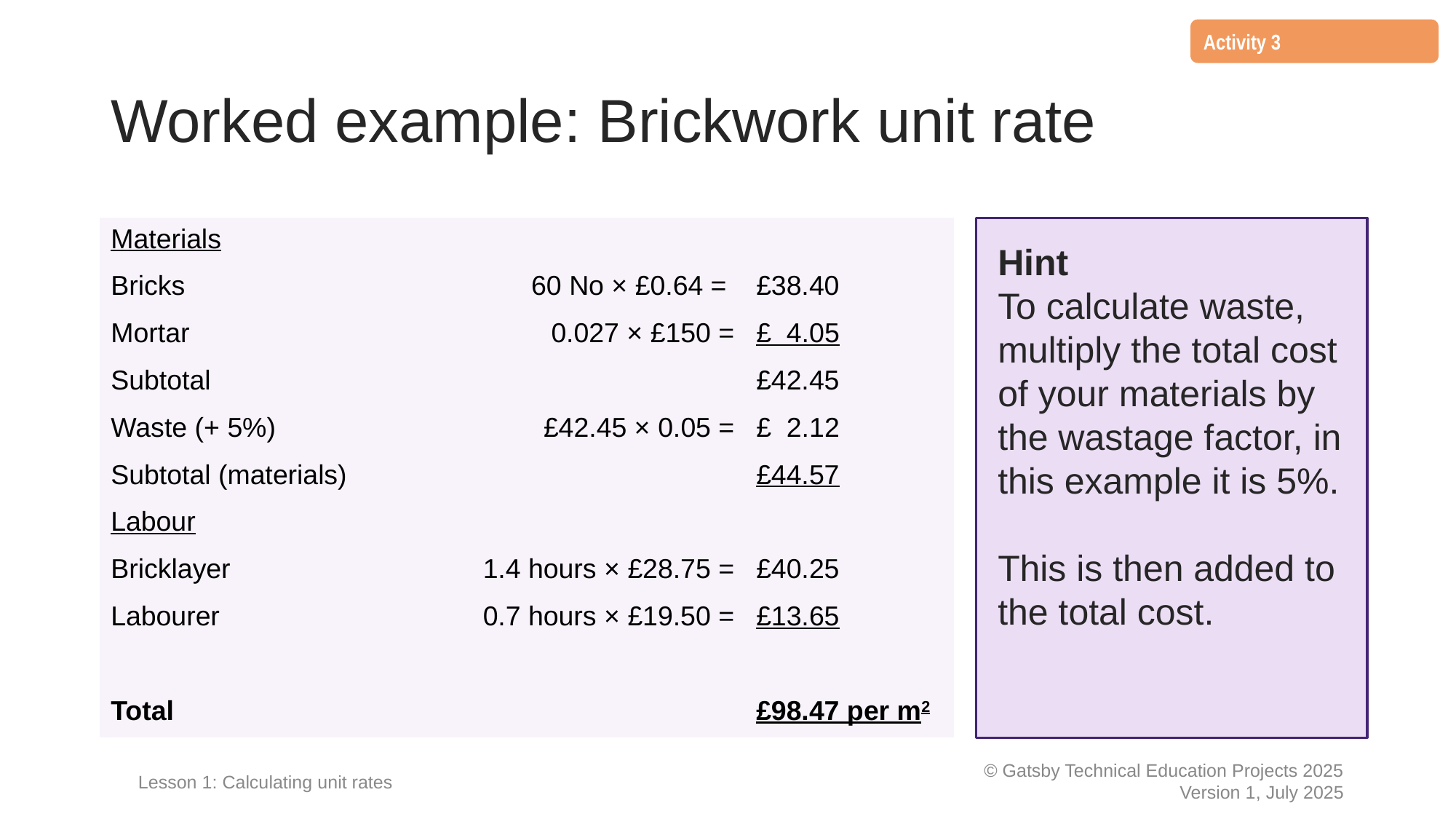

Activity 3
# Worked example: Brickwork unit rate
| Materials |  |  |
| --- | --- | --- |
| Bricks | 60 No × £0.64 = | £38.40 |
| Mortar | 0.027 × £150 = | £ 4.05 |
| Subtotal |  | £42.45 |
| Waste (+ 5%) | £42.45 × 0.05 = | £ 2.12 |
| Subtotal (materials) |  | £44.57 |
| Labour |  |  |
| Bricklayer | 1.4 hours × £28.75 = | £40.25 |
| Labourer | 0.7 hours × £19.50 = | £13.65 |
|  |  |  |
| Total |  | £98.47 per m2 |
Hint
To calculate waste, multiply the total cost of your materials by the wastage factor, in this example it is 5%.

This is then added to the total cost.

Lesson 1: Calculating unit rates